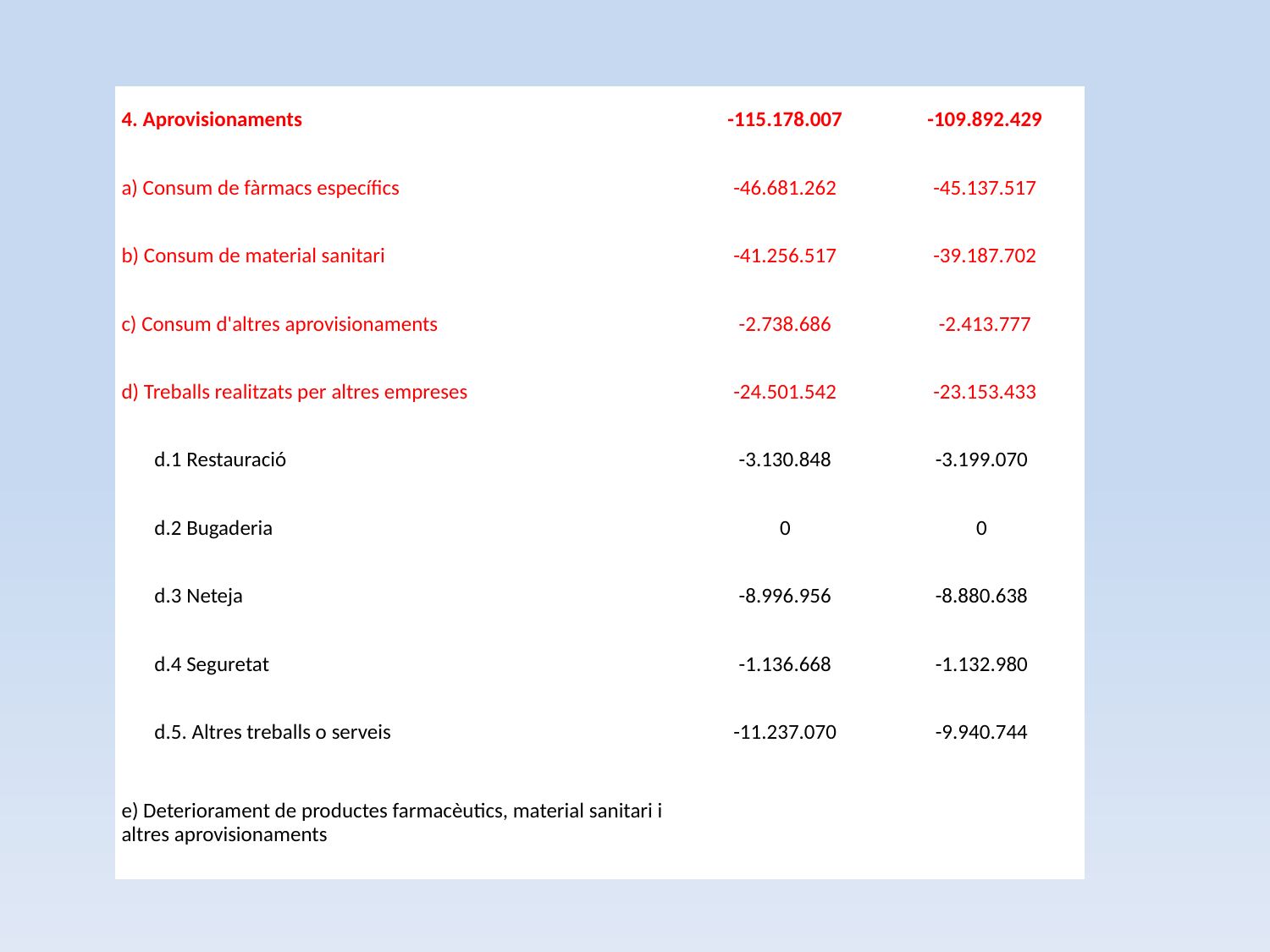

| 4. Aprovisionaments | -115.178.007 | -109.892.429 |
| --- | --- | --- |
| a) Consum de fàrmacs específics | -46.681.262 | -45.137.517 |
| b) Consum de material sanitari | -41.256.517 | -39.187.702 |
| c) Consum d'altres aprovisionaments | -2.738.686 | -2.413.777 |
| d) Treballs realitzats per altres empreses | -24.501.542 | -23.153.433 |
| d.1 Restauració | -3.130.848 | -3.199.070 |
| d.2 Bugaderia | 0 | 0 |
| d.3 Neteja | -8.996.956 | -8.880.638 |
| d.4 Seguretat | -1.136.668 | -1.132.980 |
| d.5. Altres treballs o serveis | -11.237.070 | -9.940.744 |
| e) Deteriorament de productes farmacèutics, material sanitari i altres aprovisionaments |  |  |